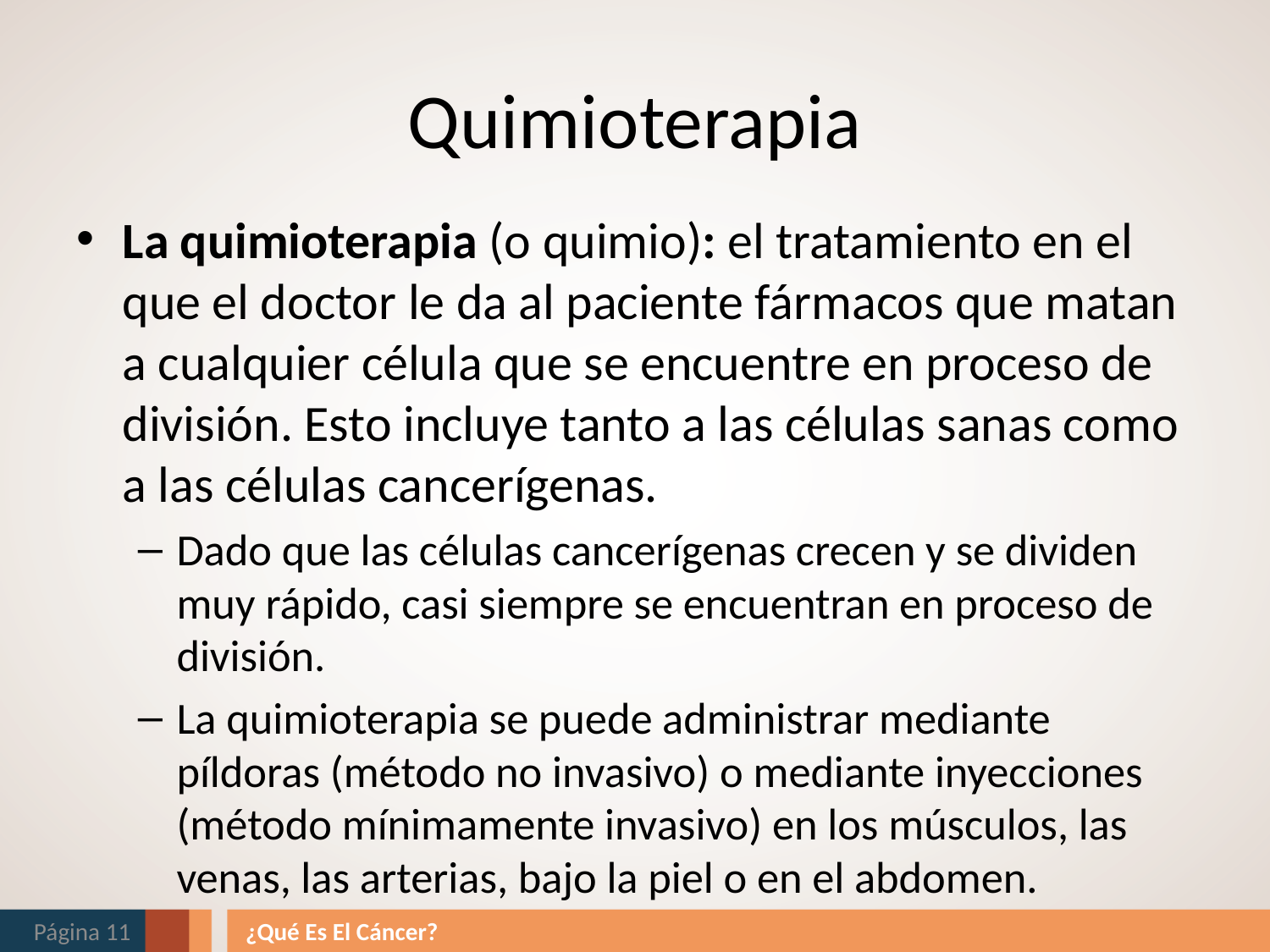

# Quimioterapia
La quimioterapia (o quimio): el tratamiento en el que el doctor le da al paciente fármacos que matan a cualquier célula que se encuentre en proceso de división. Esto incluye tanto a las células sanas como a las células cancerígenas.
Dado que las células cancerígenas crecen y se dividen muy rápido, casi siempre se encuentran en proceso de división.
La quimioterapia se puede administrar mediante píldoras (método no invasivo) o mediante inyecciones (método mínimamente invasivo) en los músculos, las venas, las arterias, bajo la piel o en el abdomen.
Página 11
¿Qué Es El Cáncer?